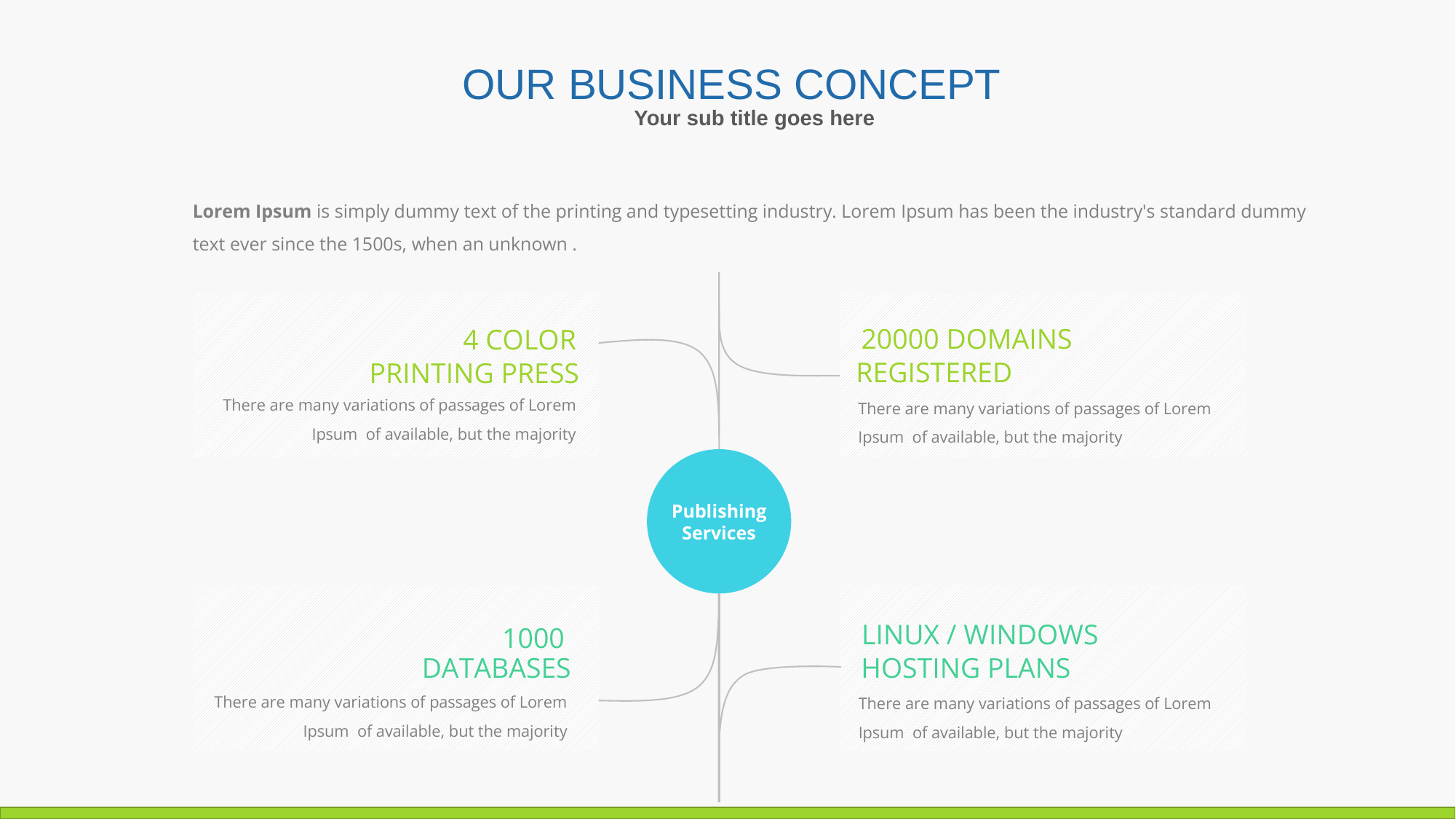

OUR BUSINESS CONCEPT
Your sub title goes here
Lorem Ipsum is simply dummy text of the printing and typesetting industry. Lorem Ipsum has been the industry's standard dummy text ever since the 1500s, when an unknown .

20000 DOMAINS
4 COLOR

REGISTERED
PRINTING PRESS
There are many variations of passages of Lorem Ipsum  of available, but the majority
There are many variations of passages of Lorem Ipsum  of available, but the majority
Publishing Services

LINUX / WINDOWS
1000

HOSTING PLANS
DATABASES

There are many variations of passages of Lorem Ipsum  of available, but the majority
There are many variations of passages of Lorem Ipsum  of available, but the majority